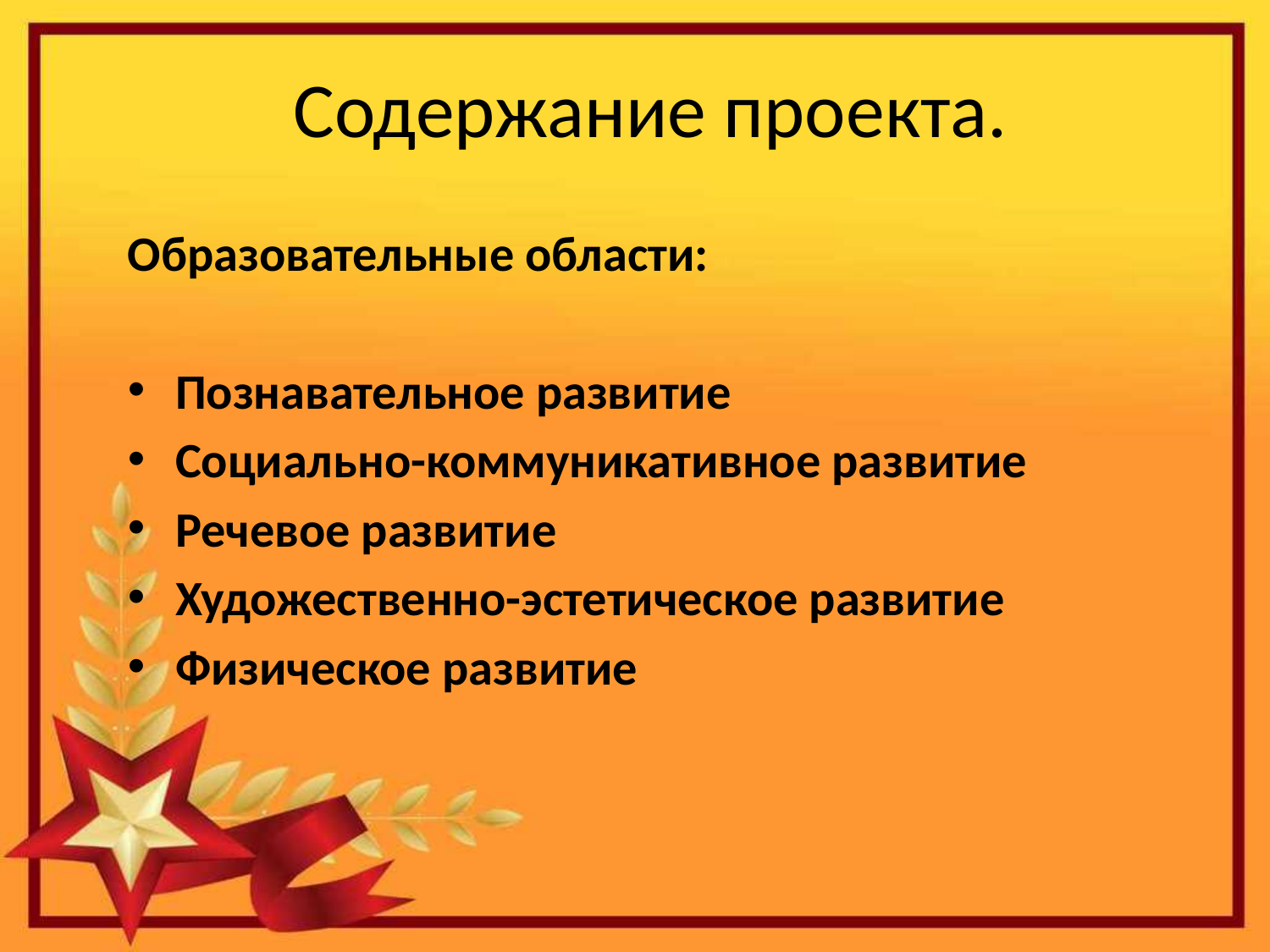

# Содержание проекта.

Образовательные области:

Познавательное развитие
Социально-коммуникативное развитие
Речевое развитие
Художественно-эстетическое развитие
Физическое развитие